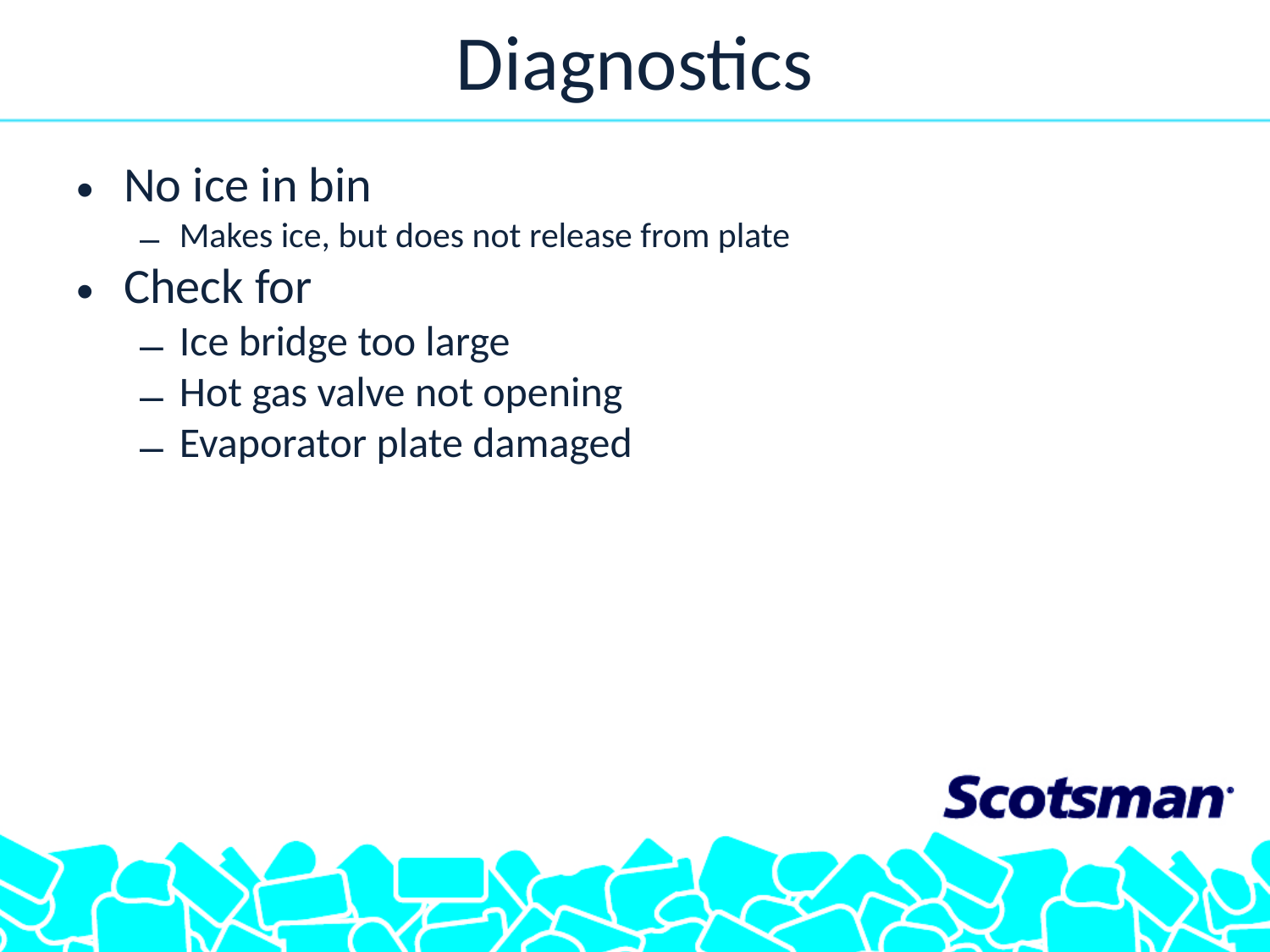

# Diagnostics
No ice in bin
Makes ice, but does not release from plate
Check for
Ice bridge too large
Hot gas valve not opening
Evaporator plate damaged